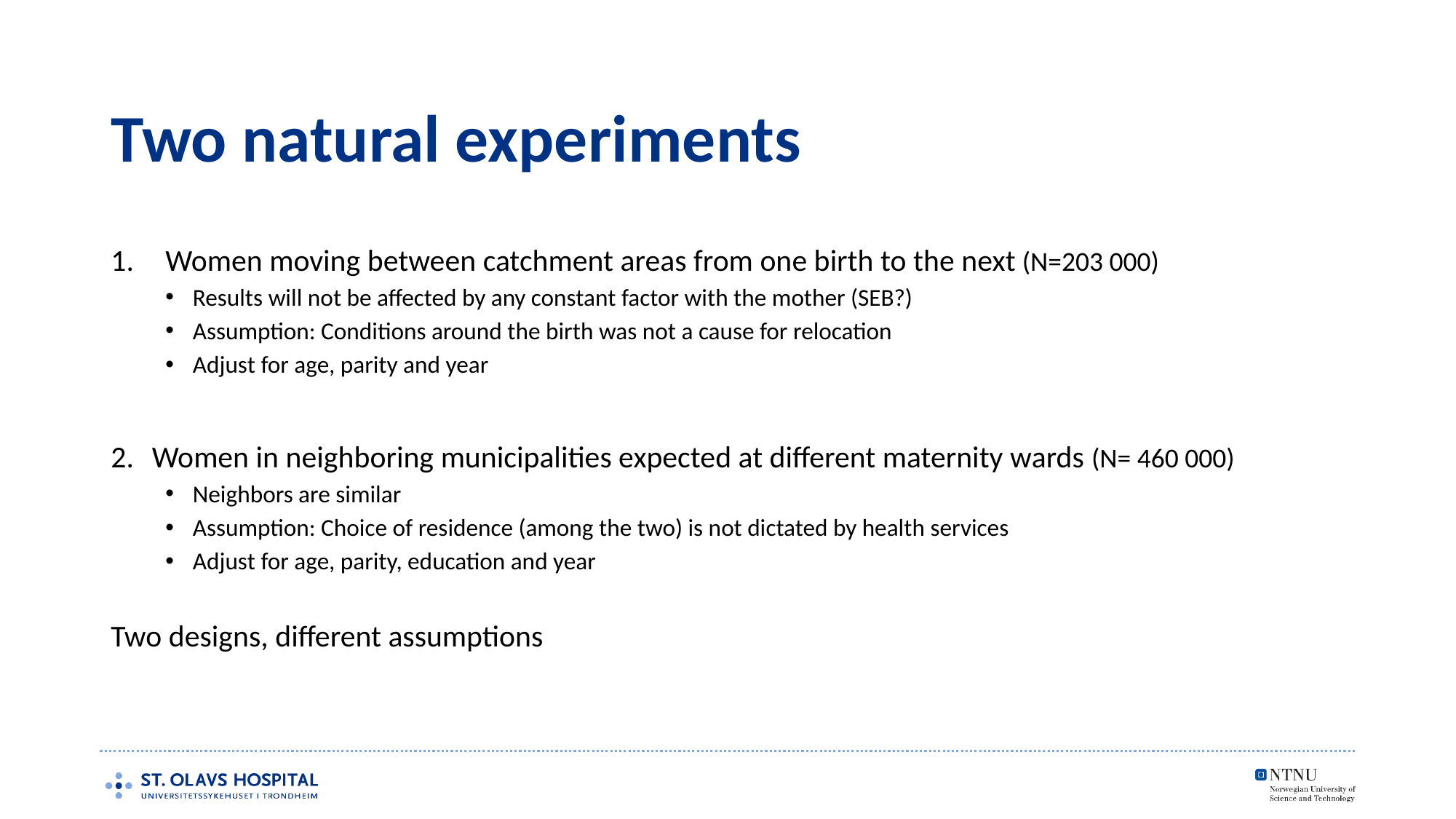

# Two natural experiments

Women moving between catchment areas from one birth to the next (N=203 000)
Results will not be affected by any constant factor with the mother (SEB?)
Assumption: Conditions around the birth was not a cause for relocation
Adjust for age, parity and year

Women in neighboring municipalities expected at different maternity wards (N= 460 000)
Neighbors are similar
Assumption: Choice of residence (among the two) is not dictated by health services
Adjust for age, parity, education and year

Two designs, different assumptions